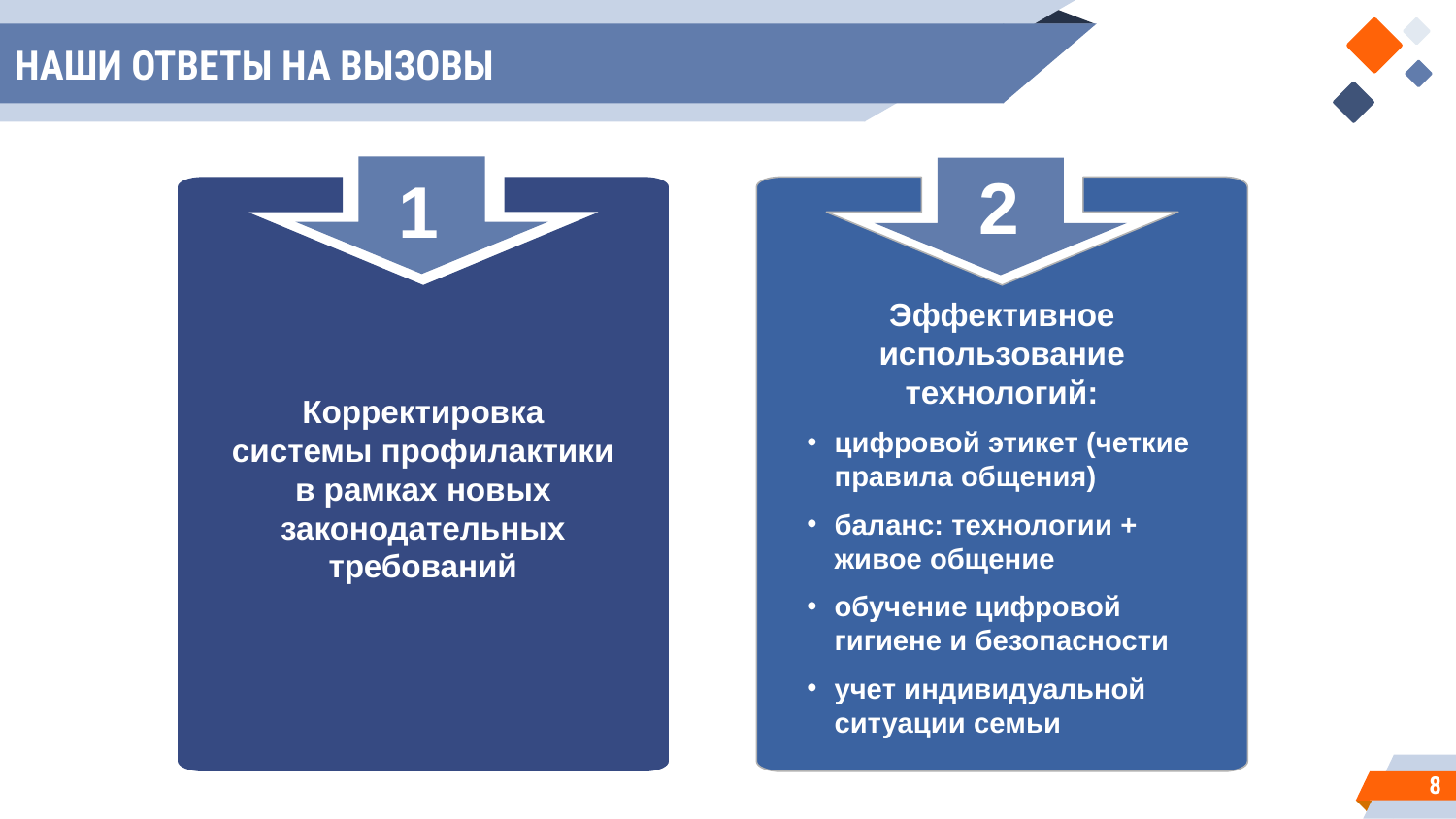

# НАШИ ОТВЕТЫ НА ВЫЗОВЫ

2
1

Эффективное использование технологий:
цифровой этикет (четкие правила общения)
баланс: технологии + живое общение
обучение цифровой гигиене и безопасности
учет индивидуальной ситуации семьи
Корректировка системы профилактики в рамках новых законодательных требований
8